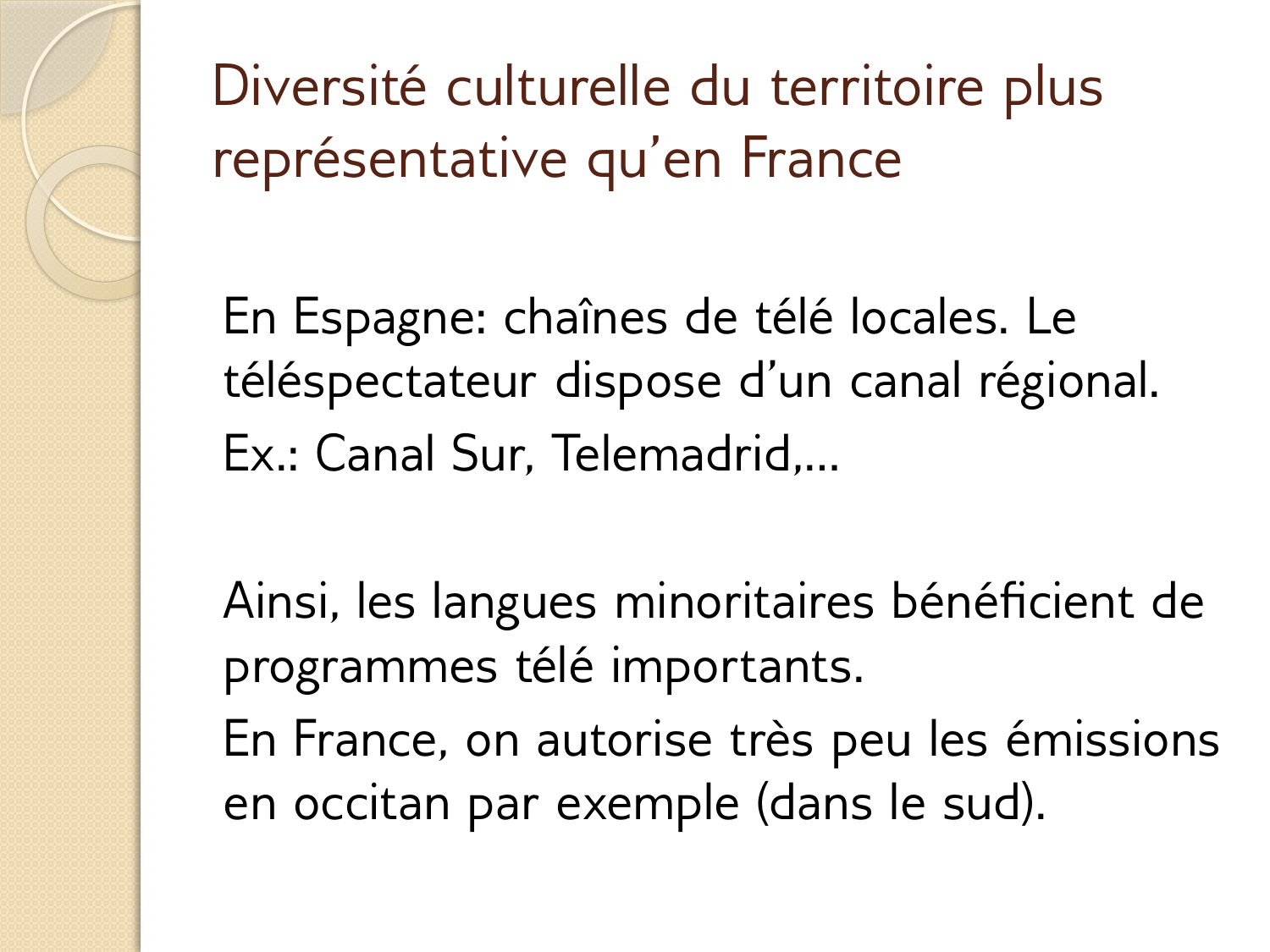

# Diversité culturelle du territoire plus représentative qu’en France

En Espagne: chaînes de télé locales. Le téléspectateur dispose d’un canal régional.
Ex.: Canal Sur, Telemadrid,…

Ainsi, les langues minoritaires bénéficient de programmes télé importants.
En France, on autorise très peu les émissions en occitan par exemple (dans le sud).